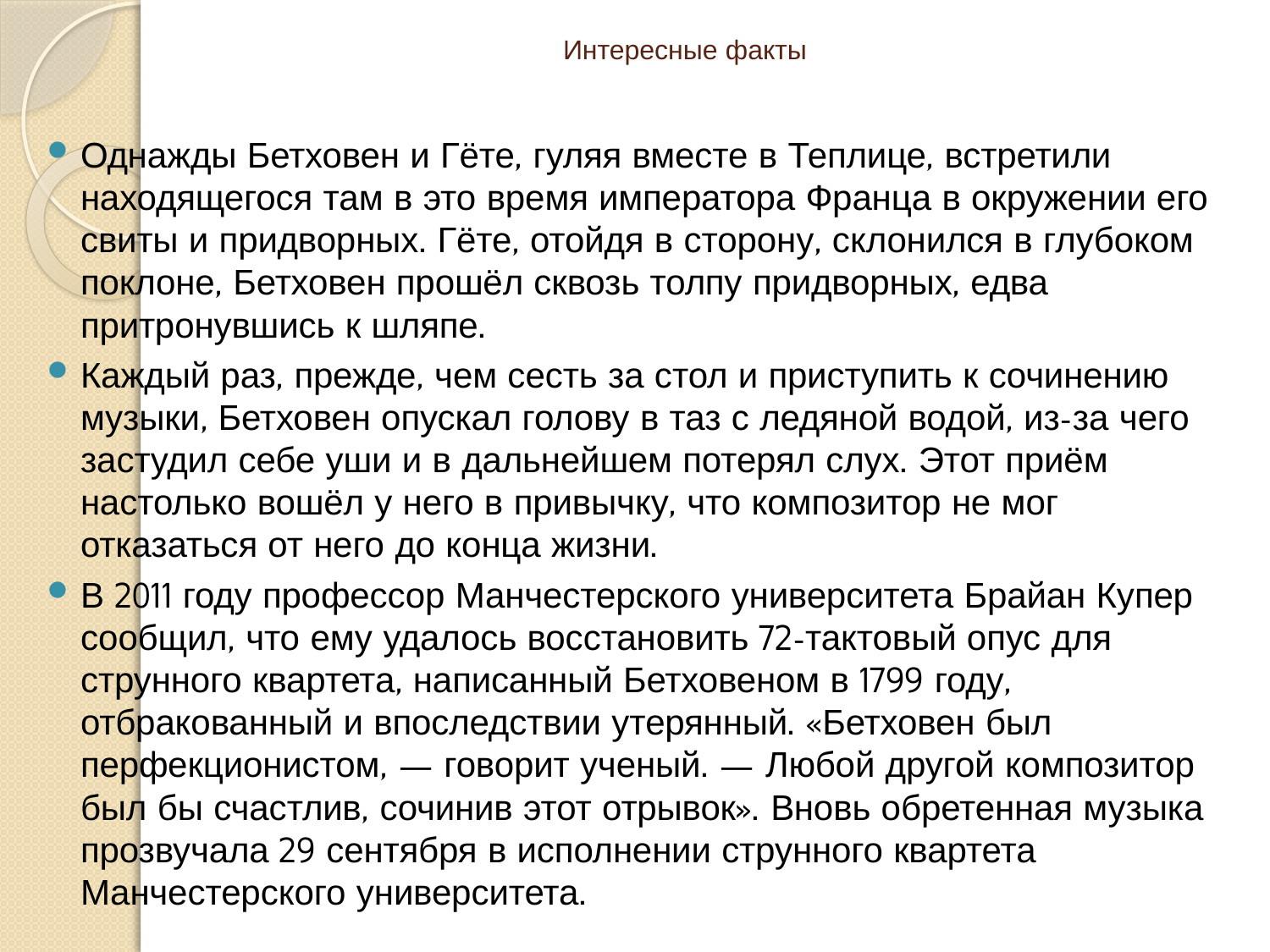

# Интересные факты
Однажды Бетховен и Гёте, гуляя вместе в Теплице, встретили находящегося там в это время императора Франца в окружении его свиты и придворных. Гёте, отойдя в сторону, склонился в глубоком поклоне, Бетховен прошёл сквозь толпу придворных, едва притронувшись к шляпе.
Каждый раз, прежде, чем сесть за стол и приступить к сочинению музыки, Бетховен опускал голову в таз с ледяной водой, из-за чего застудил себе уши и в дальнейшем потерял слух. Этот приём настолько вошёл у него в привычку, что композитор не мог отказаться от него до конца жизни.
В 2011 году профессор Манчестерского университета Брайан Купер сообщил, что ему удалось восстановить 72-тактовый опус для струнного квартета, написанный Бетховеном в 1799 году, отбракованный и впоследствии утерянный. «Бетховен был перфекционистом, — говорит ученый. — Любой другой композитор был бы счастлив, сочинив этот отрывок». Вновь обретенная музыка прозвучала 29 сентября в исполнении струнного квартета Манчестерского университета.